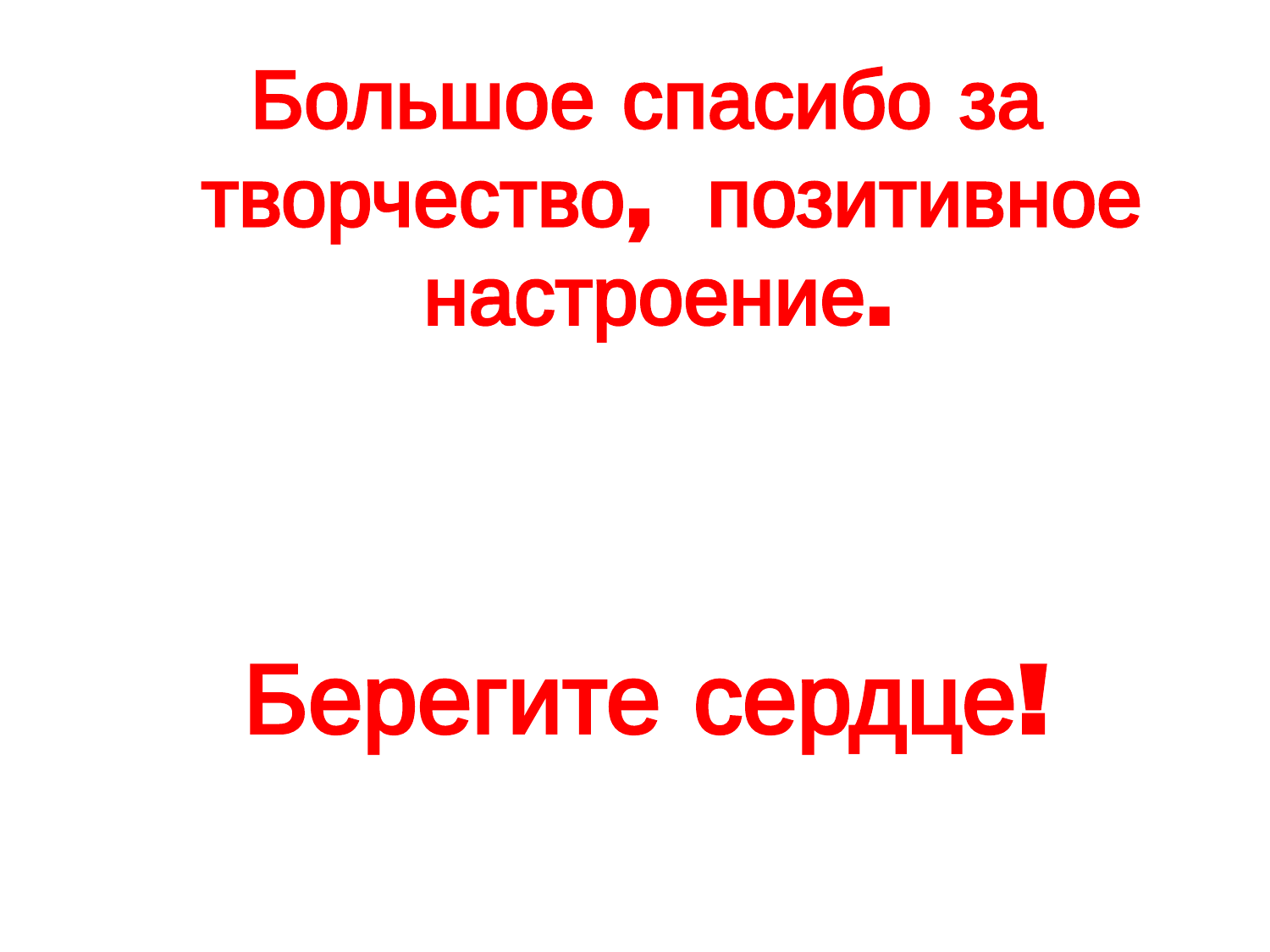

Большое спасибо за творчество,  позитивное настроение.

Берегите сердце!